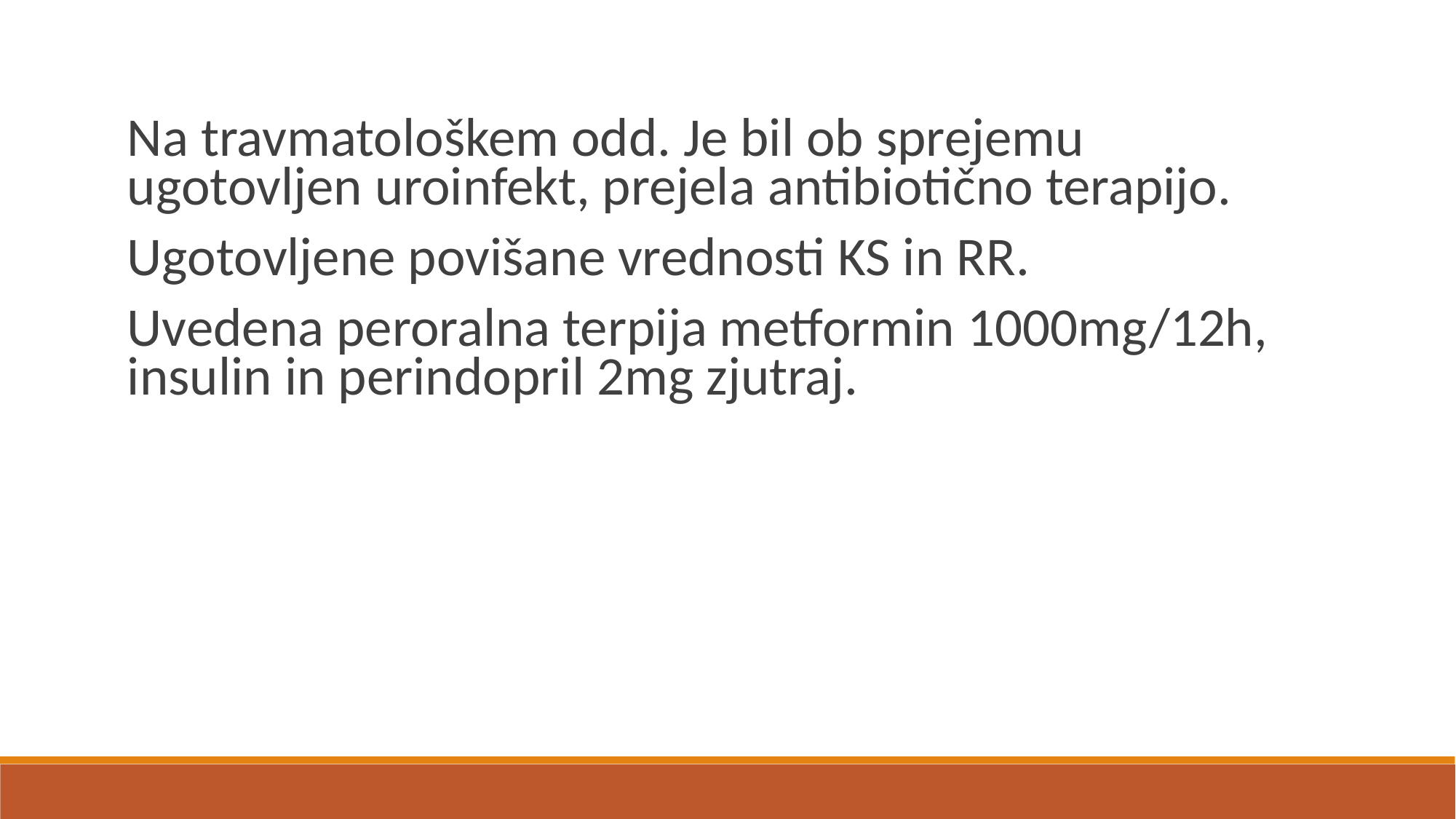

.
Na travmatološkem odd. Je bil ob sprejemu ugotovljen uroinfekt, prejela antibiotično terapijo.
Ugotovljene povišane vrednosti KS in RR.
Uvedena peroralna terpija metformin 1000mg/12h, insulin in perindopril 2mg zjutraj.